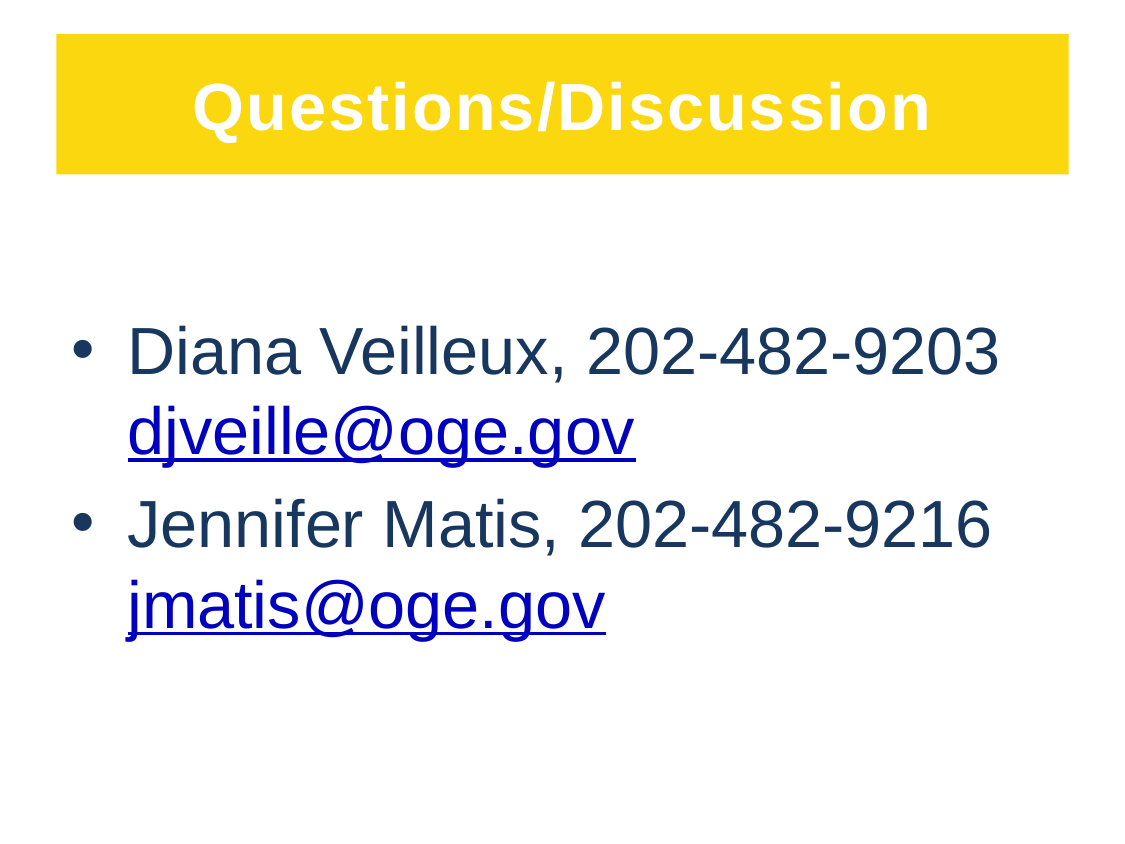

# Questions/Discussion

Diana Veilleux, 202-482-9203 djveille@oge.gov
Jennifer Matis, 202-482-9216 jmatis@oge.gov